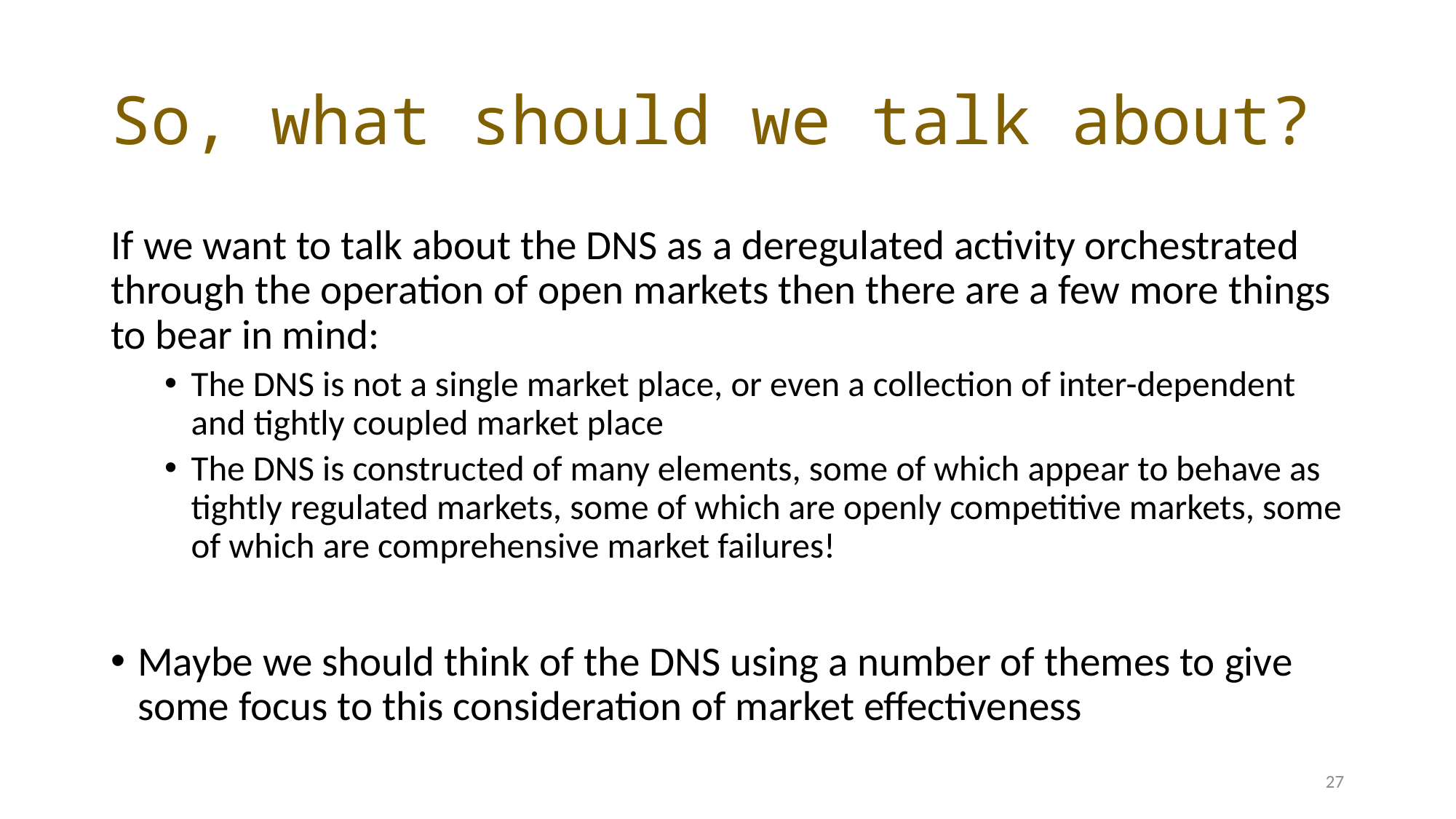

# So, what should we talk about?
If we want to talk about the DNS as a deregulated activity orchestrated through the operation of open markets then there are a few more things to bear in mind:
The DNS is not a single market place, or even a collection of inter-dependent and tightly coupled market place
The DNS is constructed of many elements, some of which appear to behave as tightly regulated markets, some of which are openly competitive markets, some of which are comprehensive market failures!

Maybe we should think of the DNS using a number of themes to give some focus to this consideration of market effectiveness
27